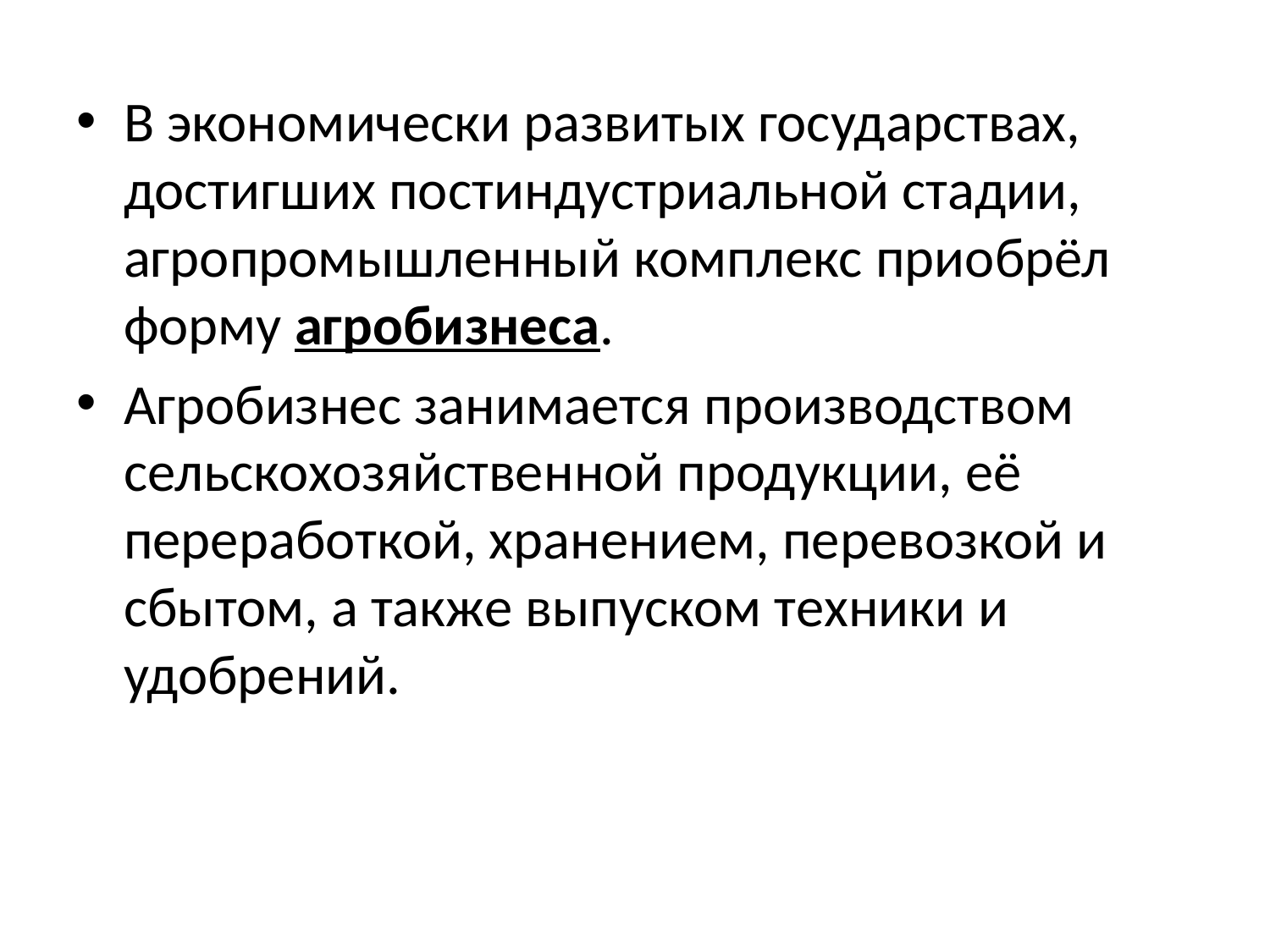

В экономически развитых государствах, достигших постиндустриальной стадии, агропромышленный комплекс приобрёл форму агробизнеса.
Агробизнес занимается производством сельскохозяйственной продукции, её переработкой, хранением, перевозкой и сбытом, а также выпуском техники и удобрений.